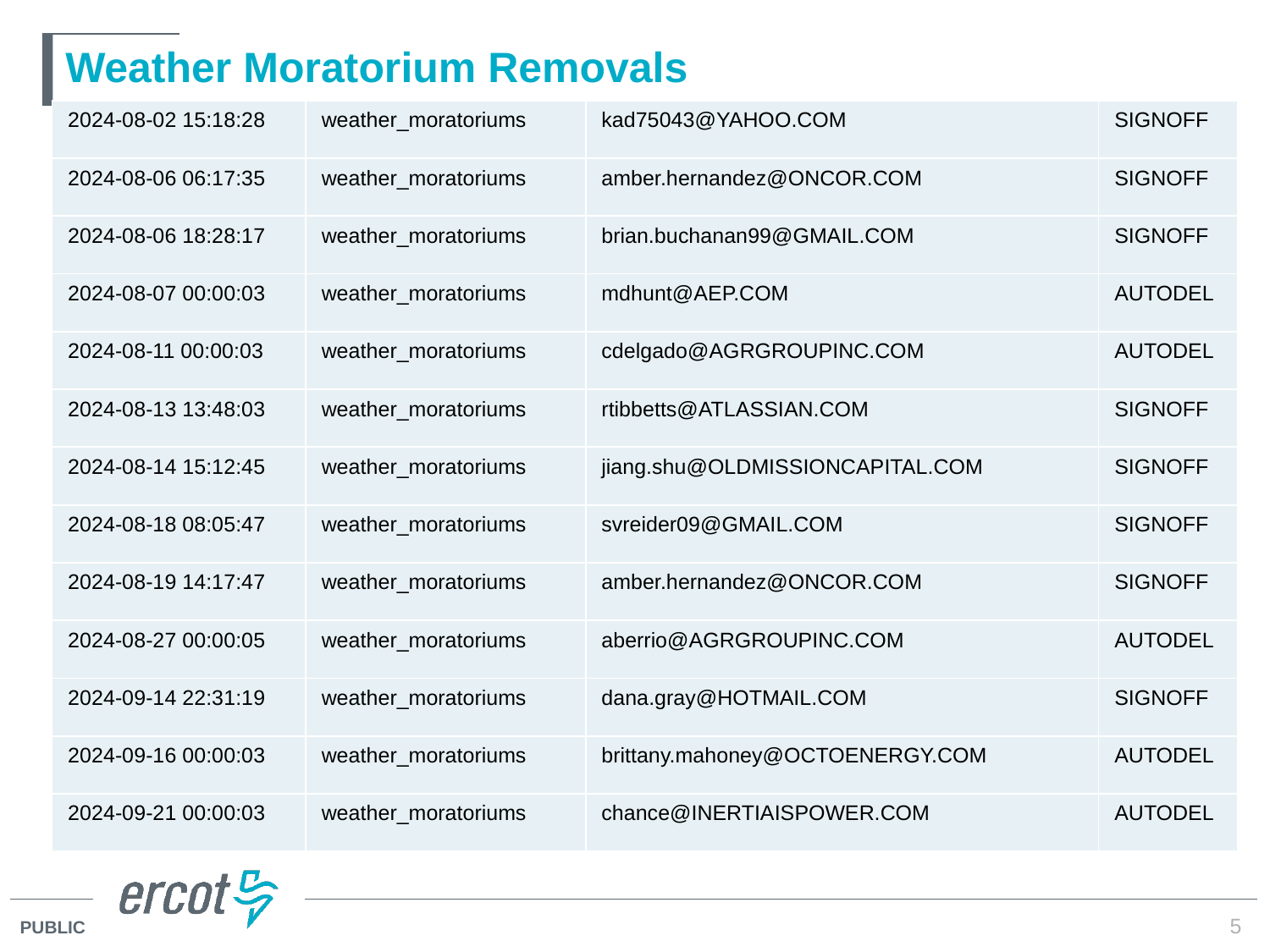

# Weather Moratorium Removals

| 2024-08-02 15:18:28 | weather\_moratoriums | kad75043@YAHOO.COM | SIGNOFF |
| --- | --- | --- | --- |
| 2024-08-06 06:17:35 | weather\_moratoriums | amber.hernandez@ONCOR.COM | SIGNOFF |
| 2024-08-06 18:28:17 | weather\_moratoriums | brian.buchanan99@GMAIL.COM | SIGNOFF |
| 2024-08-07 00:00:03 | weather\_moratoriums | mdhunt@AEP.COM | AUTODEL |
| 2024-08-11 00:00:03 | weather\_moratoriums | cdelgado@AGRGROUPINC.COM | AUTODEL |
| 2024-08-13 13:48:03 | weather\_moratoriums | rtibbetts@ATLASSIAN.COM | SIGNOFF |
| 2024-08-14 15:12:45 | weather\_moratoriums | jiang.shu@OLDMISSIONCAPITAL.COM | SIGNOFF |
| 2024-08-18 08:05:47 | weather\_moratoriums | svreider09@GMAIL.COM | SIGNOFF |
| 2024-08-19 14:17:47 | weather\_moratoriums | amber.hernandez@ONCOR.COM | SIGNOFF |
| 2024-08-27 00:00:05 | weather\_moratoriums | aberrio@AGRGROUPINC.COM | AUTODEL |
| 2024-09-14 22:31:19 | weather\_moratoriums | dana.gray@HOTMAIL.COM | SIGNOFF |
| 2024-09-16 00:00:03 | weather\_moratoriums | brittany.mahoney@OCTOENERGY.COM | AUTODEL |
| 2024-09-21 00:00:03 | weather\_moratoriums | chance@INERTIAISPOWER.COM | AUTODEL |
5